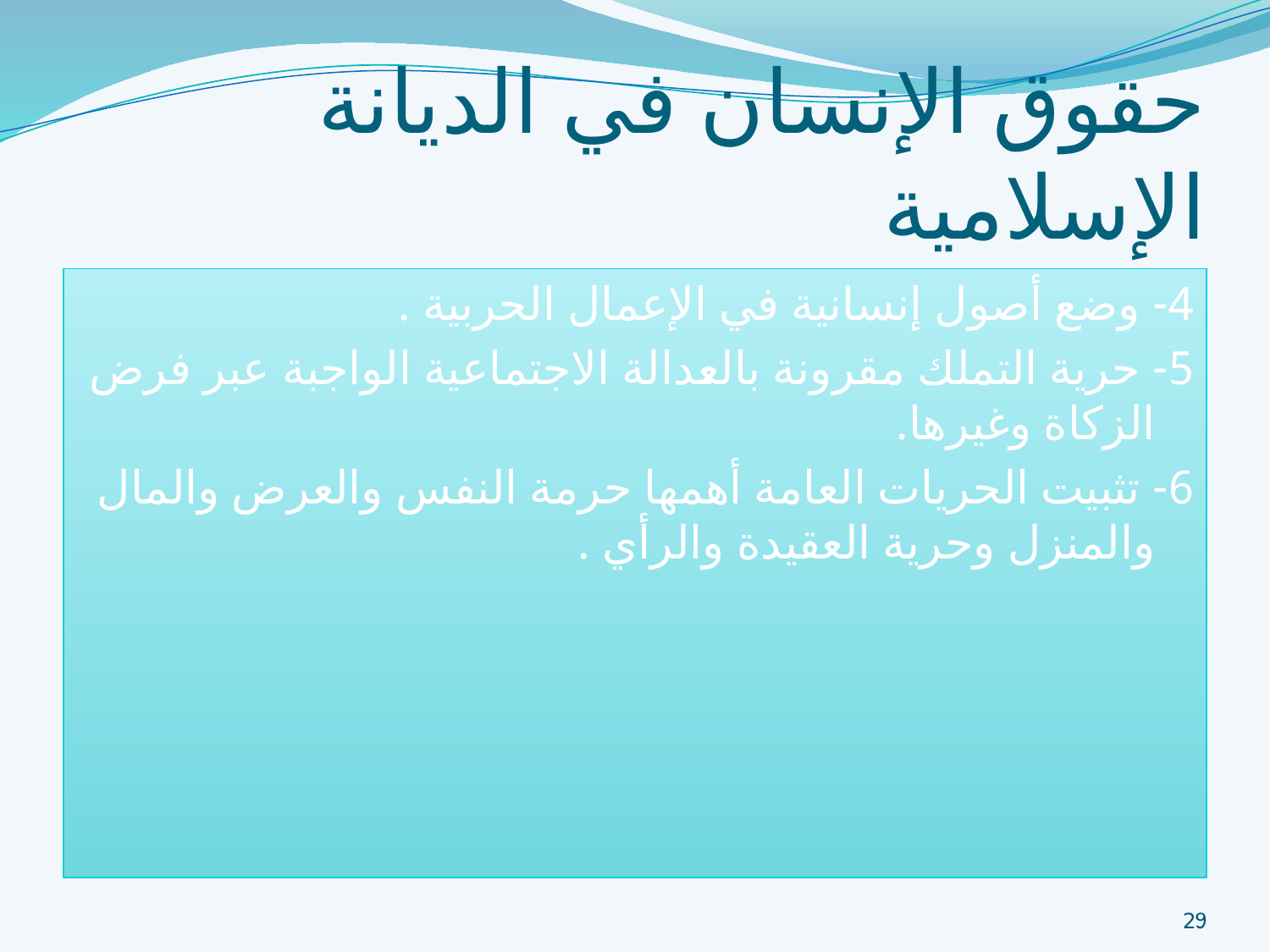

# حقوق الإنسان في الديانة الإسلامية
4- وضع أصول إنسانية في الإعمال الحربية .
5- حرية التملك مقرونة بالعدالة الاجتماعية الواجبة عبر فرض الزكاة وغيرها.
6- تثبيت الحريات العامة أهمها حرمة النفس والعرض والمال والمنزل وحرية العقيدة والرأي .

29